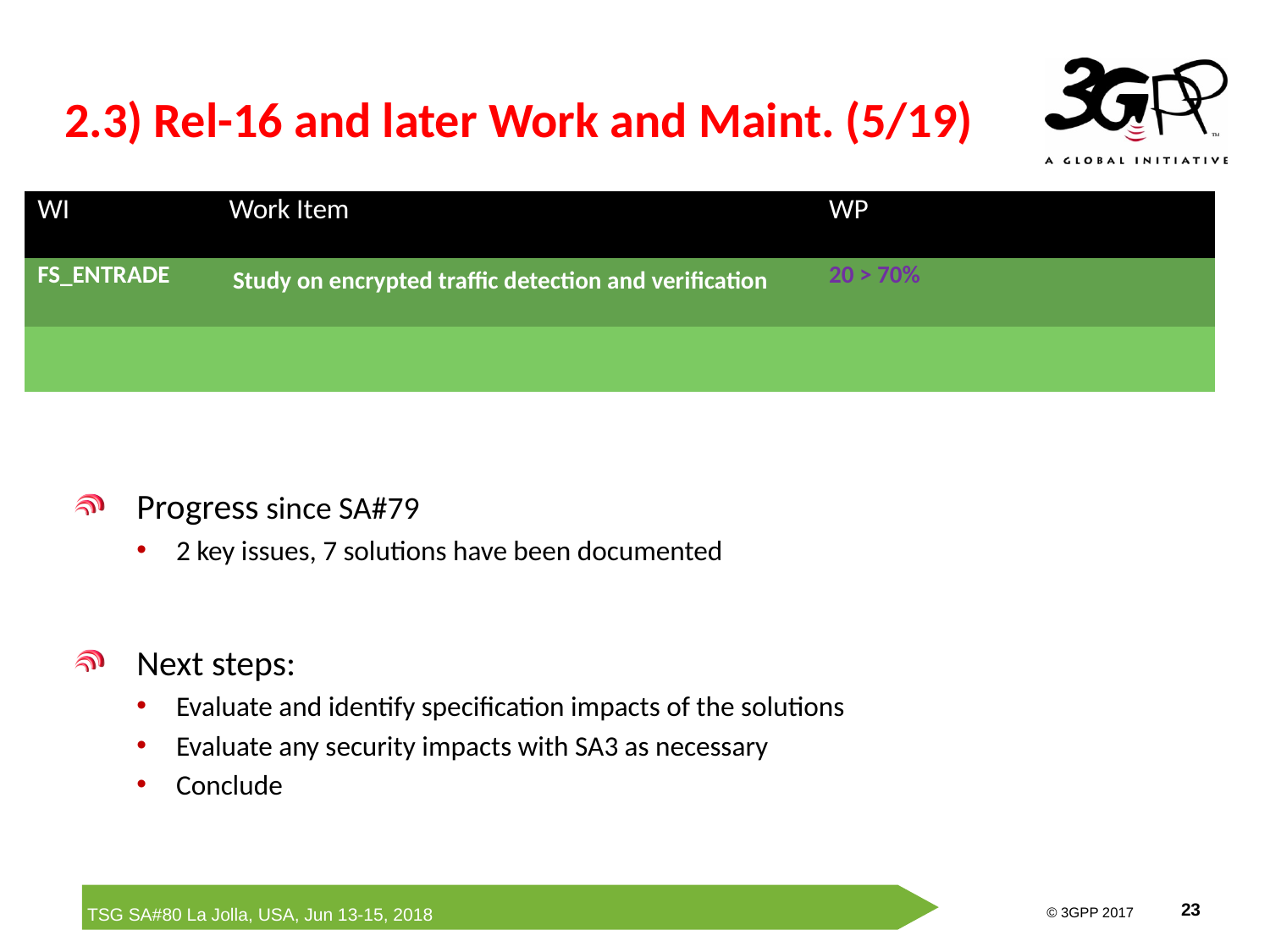

# 2.3) Rel-16 and later Work and Maint. (5/19)
| WI | Work Item | WP |  |  |
| --- | --- | --- | --- | --- |
| FS\_ENTRADE | Study on encrypted traffic detection and verification | 20 > 70% |  |  |
|  |  |  |  |  |
Progress since SA#79
2 key issues, 7 solutions have been documented

Next steps:
Evaluate and identify specification impacts of the solutions
Evaluate any security impacts with SA3 as necessary
Conclude